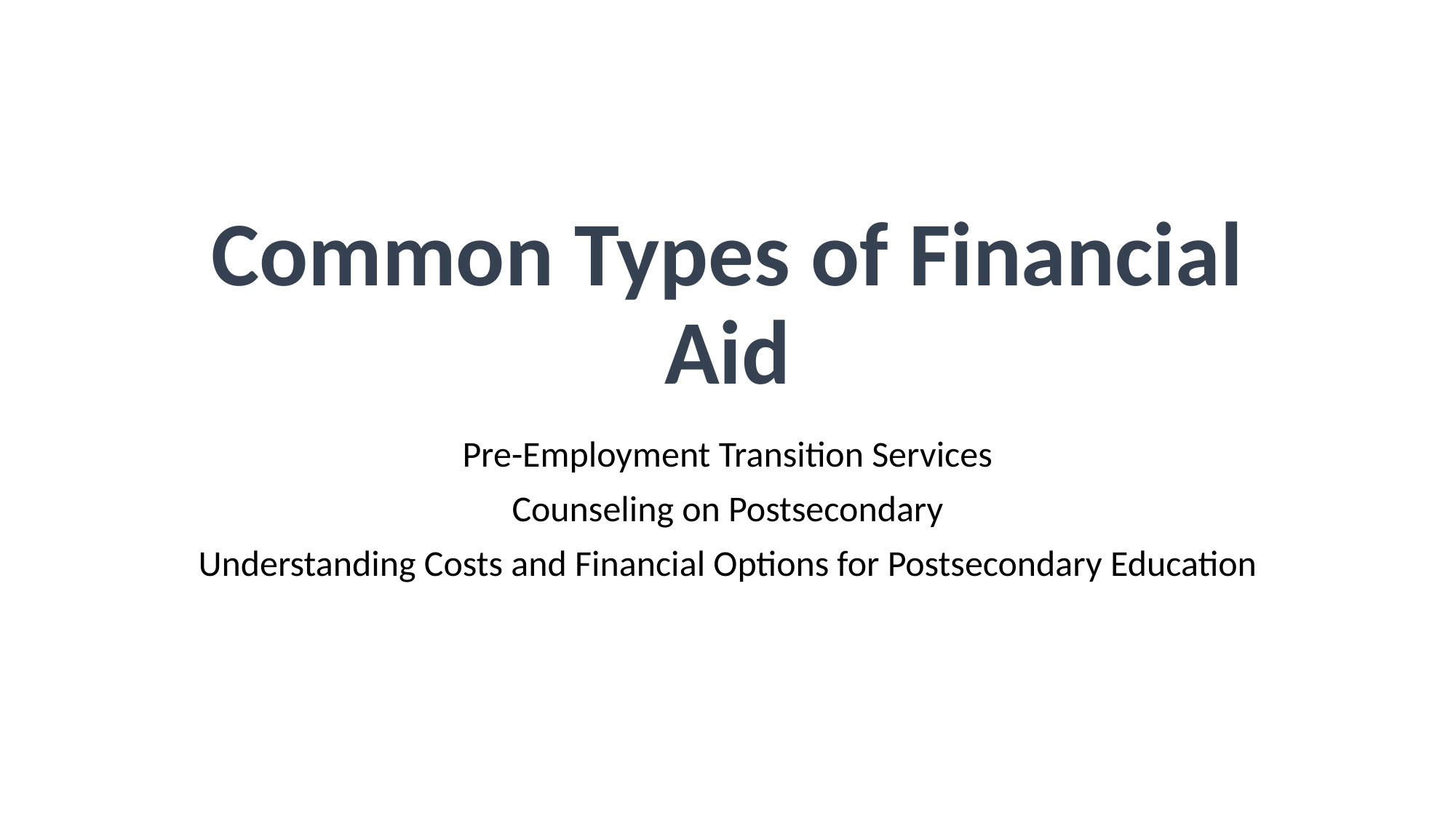

# Common Types of Financial Aid
Pre-Employment Transition Services
Counseling on Postsecondary
Understanding Costs and Financial Options for Postsecondary Education